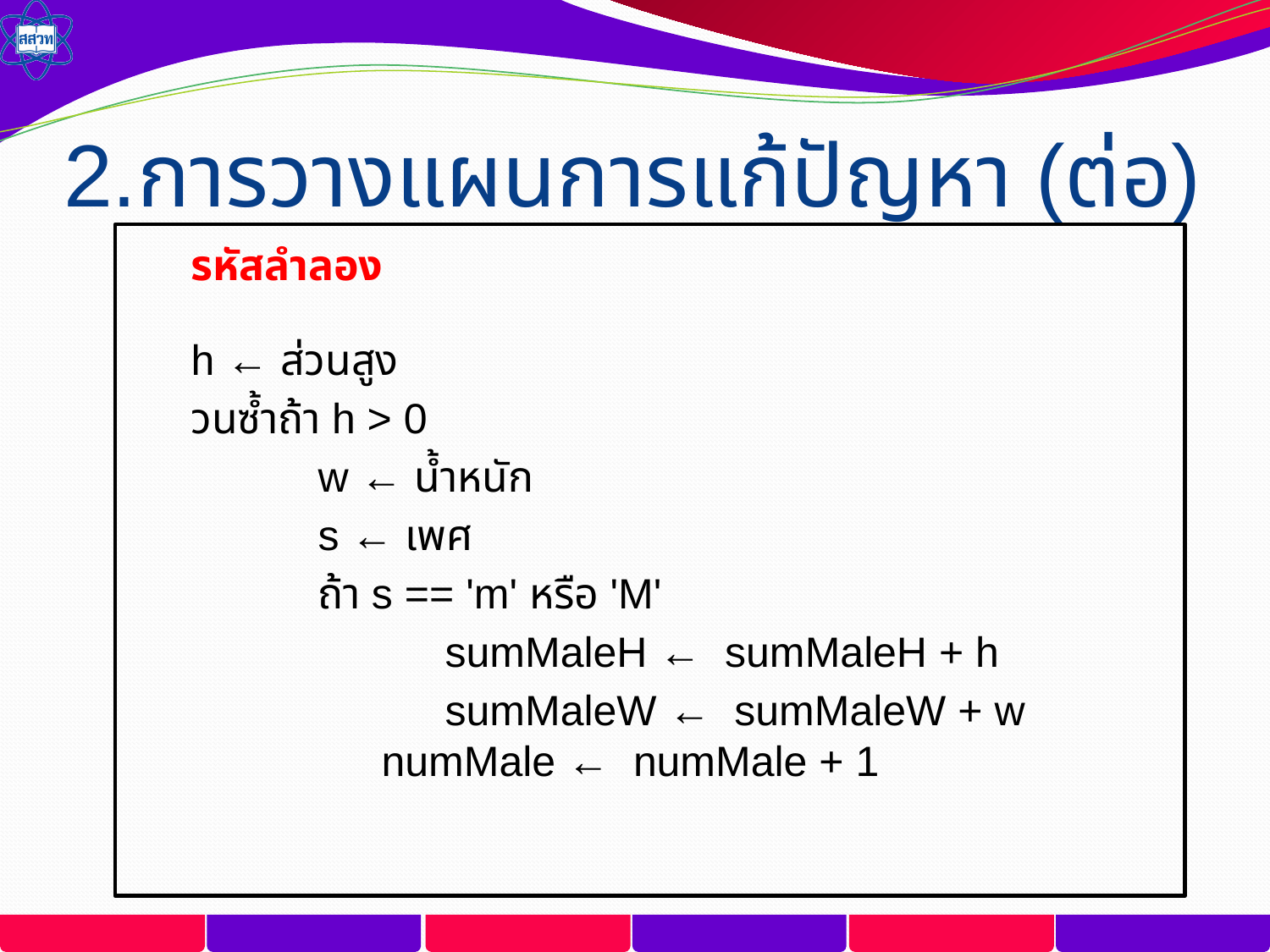

# 2.การวางแผนการแก้ปัญหา (ต่อ)

รหัสลำลอง

h ← ส่วนสูง
วนซ้ำถ้า h > 0
	w ← น้ำหนัก
	s ← เพศ
	ถ้า s == 'm' หรือ 'M'
		sumMaleH ←  sumMaleH + h
		sumMaleW ←  sumMaleW + w
		numMale ←  numMale + 1